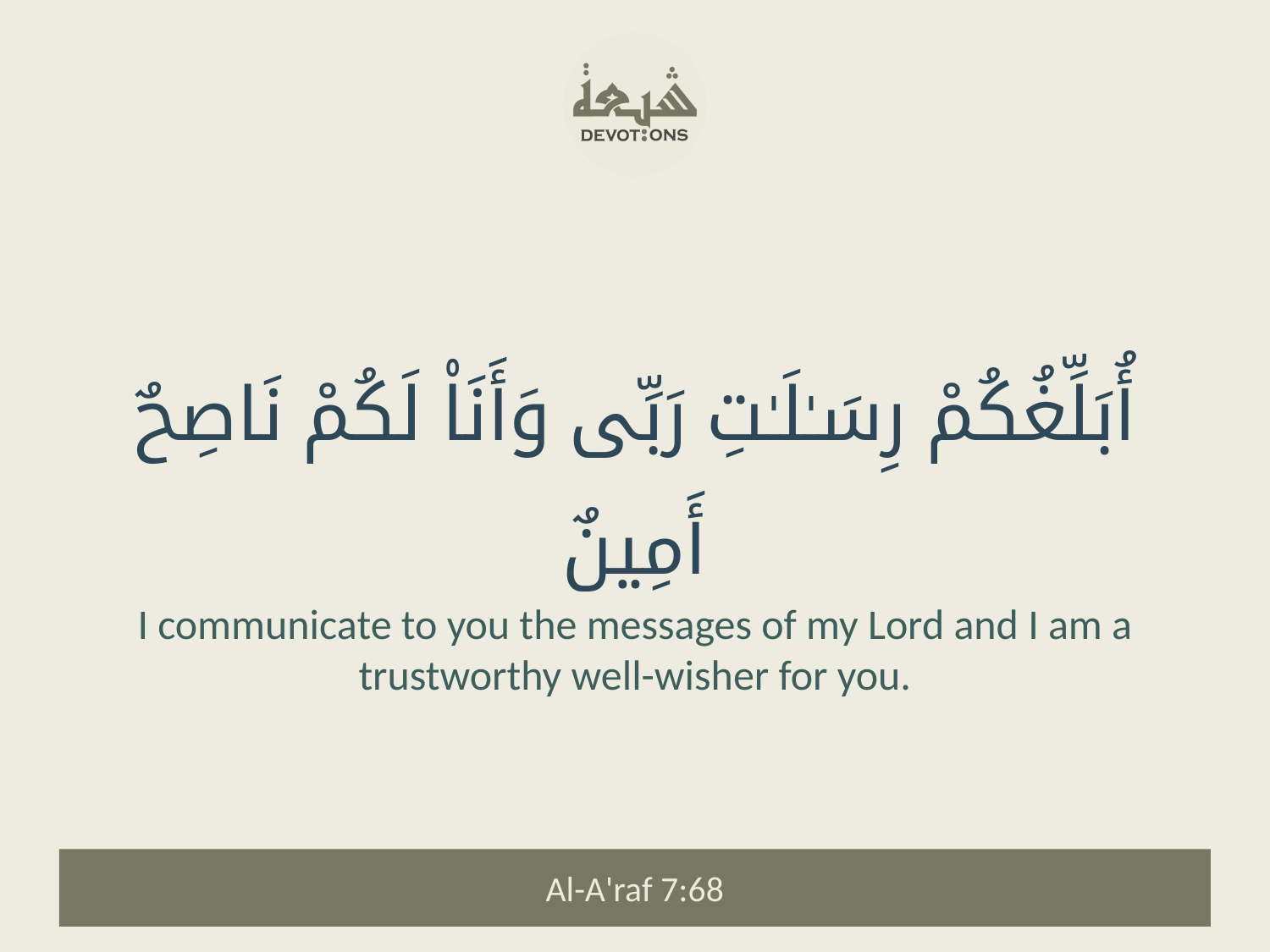

أُبَلِّغُكُمْ رِسَـٰلَـٰتِ رَبِّى وَأَنَا۠ لَكُمْ نَاصِحٌ أَمِينٌ
I communicate to you the messages of my Lord and I am a trustworthy well-wisher for you.
Al-A'raf 7:68